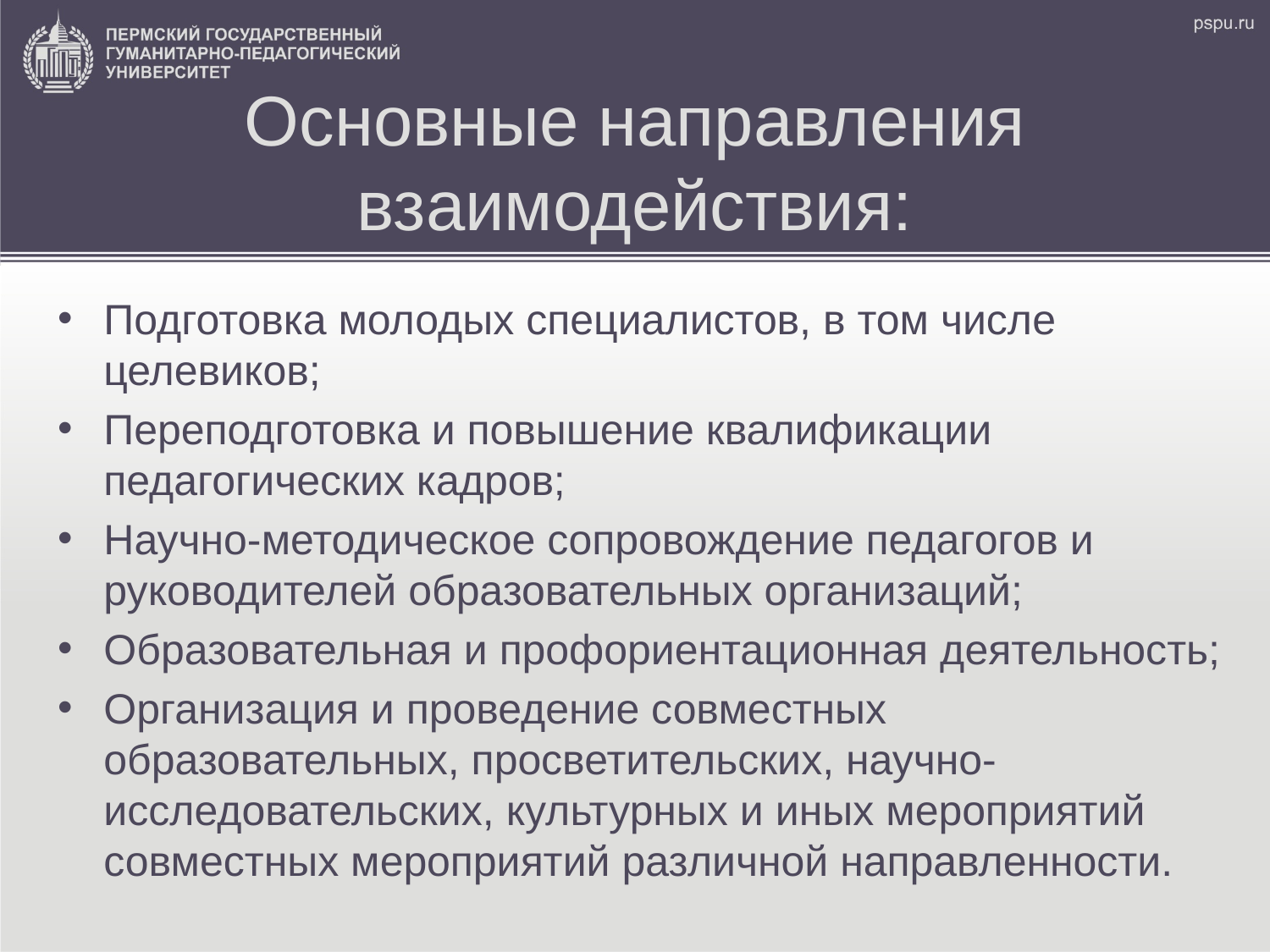

# Основные направления взаимодействия:
Подготовка молодых специалистов, в том числе целевиков;
Переподготовка и повышение квалификации педагогических кадров;
Научно-методическое сопровождение педагогов и руководителей образовательных организаций;
Образовательная и профориентационная деятельность;
Организация и проведение совместных образовательных, просветительских, научно-исследовательских, культурных и иных мероприятий совместных мероприятий различной направленности.